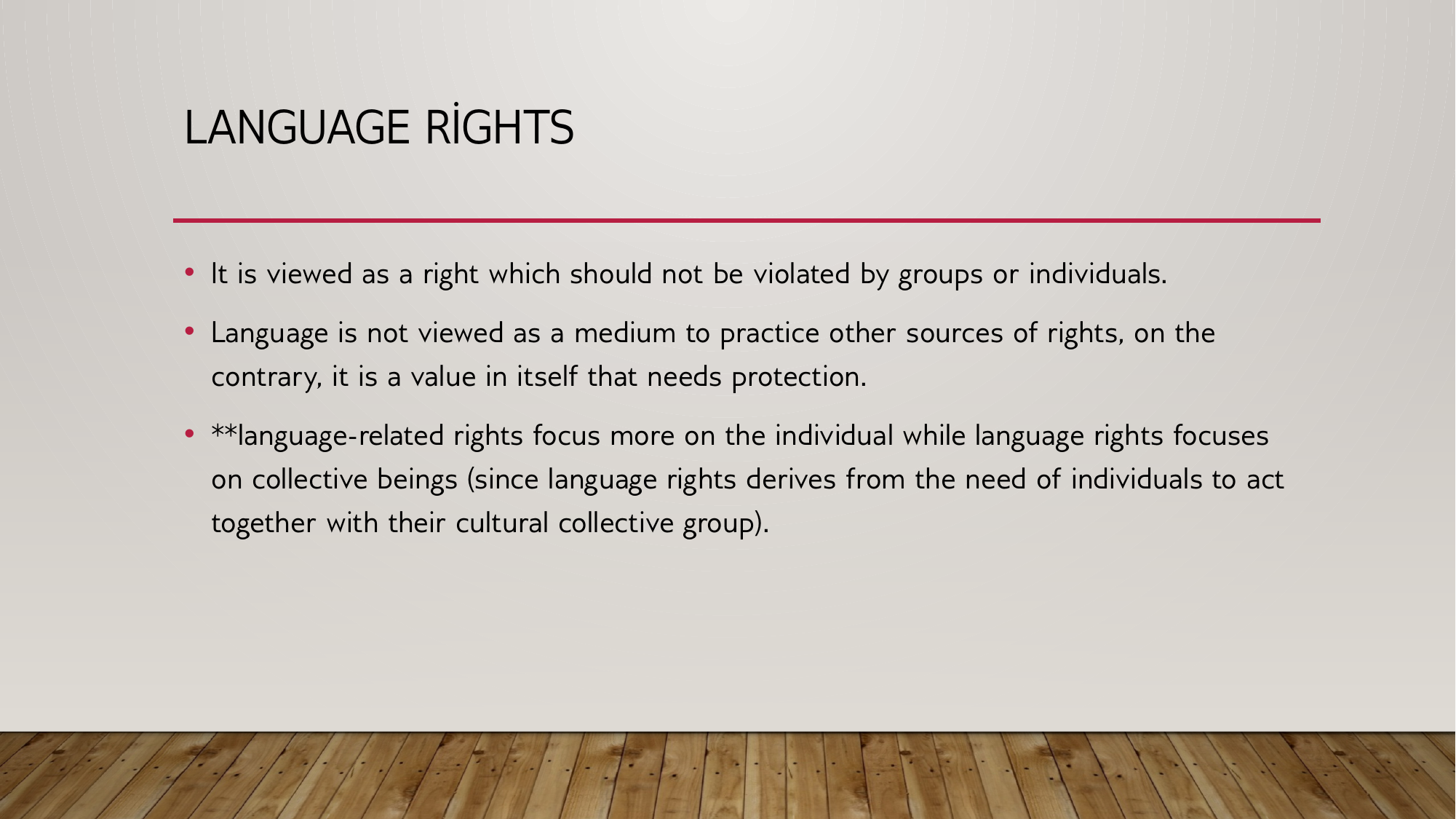

# Language rights
It is viewed as a right which should not be violated by groups or individuals.
Language is not viewed as a medium to practice other sources of rights, on the contrary, it is a value in itself that needs protection.
**language-related rights focus more on the individual while language rights focuses on collective beings (since language rights derives from the need of individuals to act together with their cultural collective group).